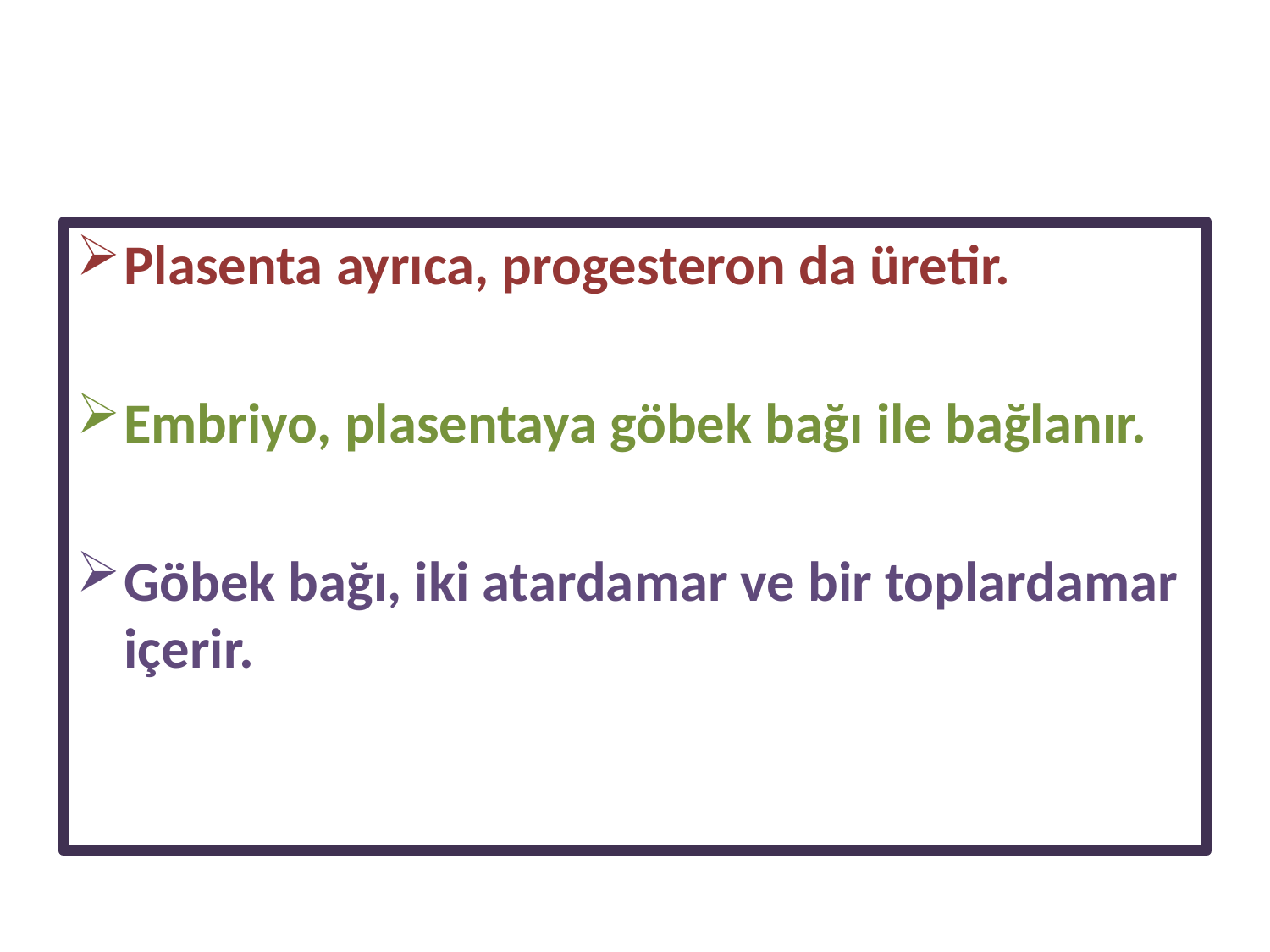

#
Plasenta ayrıca, progesteron da üretir.

Embriyo, plasentaya göbek bağı ile bağlanır.

Göbek bağı, iki atardamar ve bir toplardamar içerir.